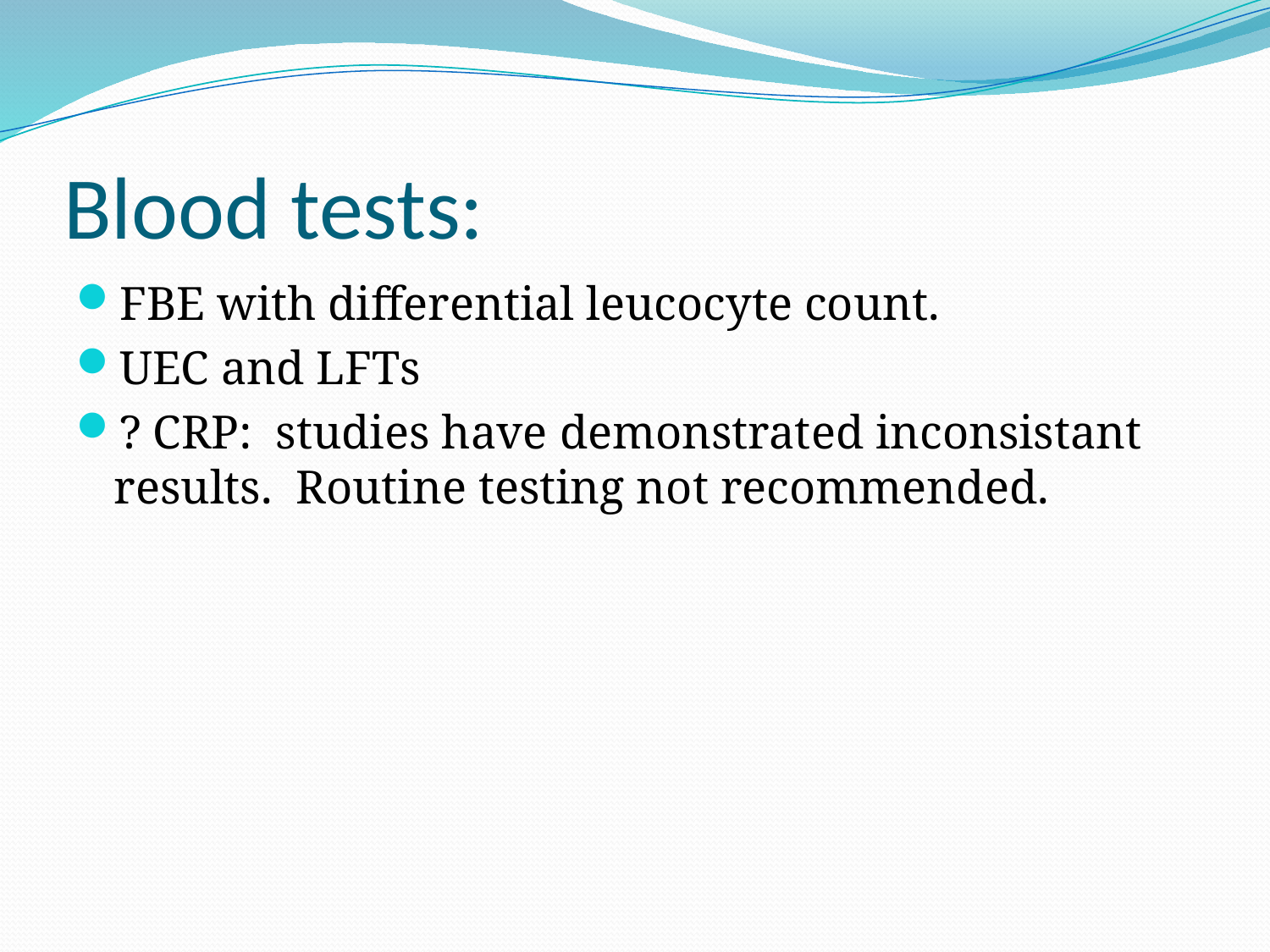

# Blood tests:
FBE with differential leucocyte count.
UEC and LFTs
? CRP:  studies have demonstrated inconsistant results.  Routine testing not recommended.